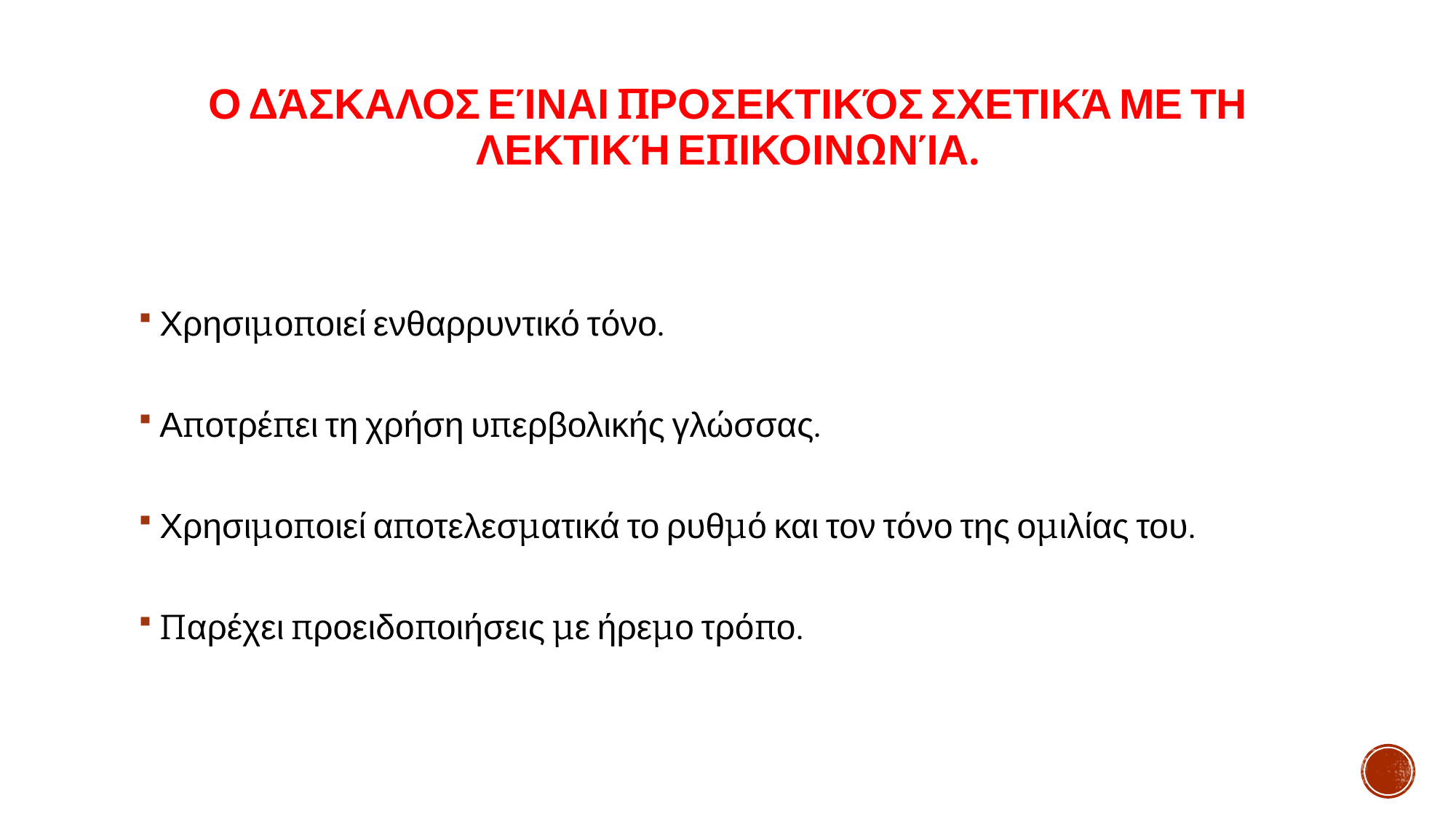

# Ο δάσκαλος είναι προσεκτικός σχετικά με τη λεκτική επικοινωνία.
Χρησιμοποιεί ενθαρρυντικό τόνο.
Αποτρέπει τη χρήση υπερβολικής γλώσσας.
Χρησιμοποιεί αποτελεσματικά το ρυθμό και τον τόνο της ομιλίας του.
Παρέχει προειδοποιήσεις με ήρεμο τρόπο.